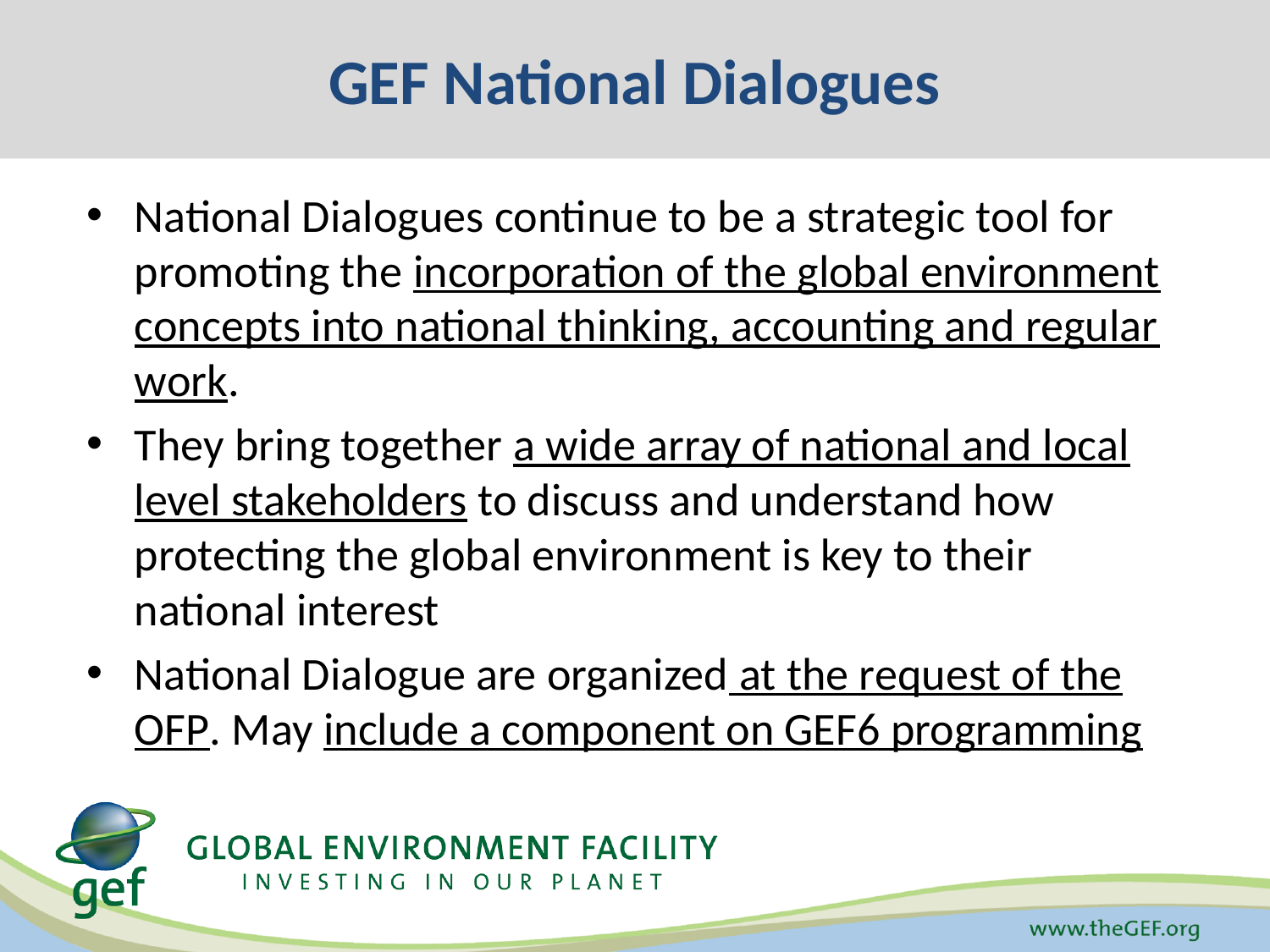

# GEF National Dialogues
National Dialogues continue to be a strategic tool for promoting the incorporation of the global environment concepts into national thinking, accounting and regular work.
They bring together a wide array of national and local level stakeholders to discuss and understand how protecting the global environment is key to their national interest
National Dialogue are organized at the request of the OFP. May include a component on GEF6 programming